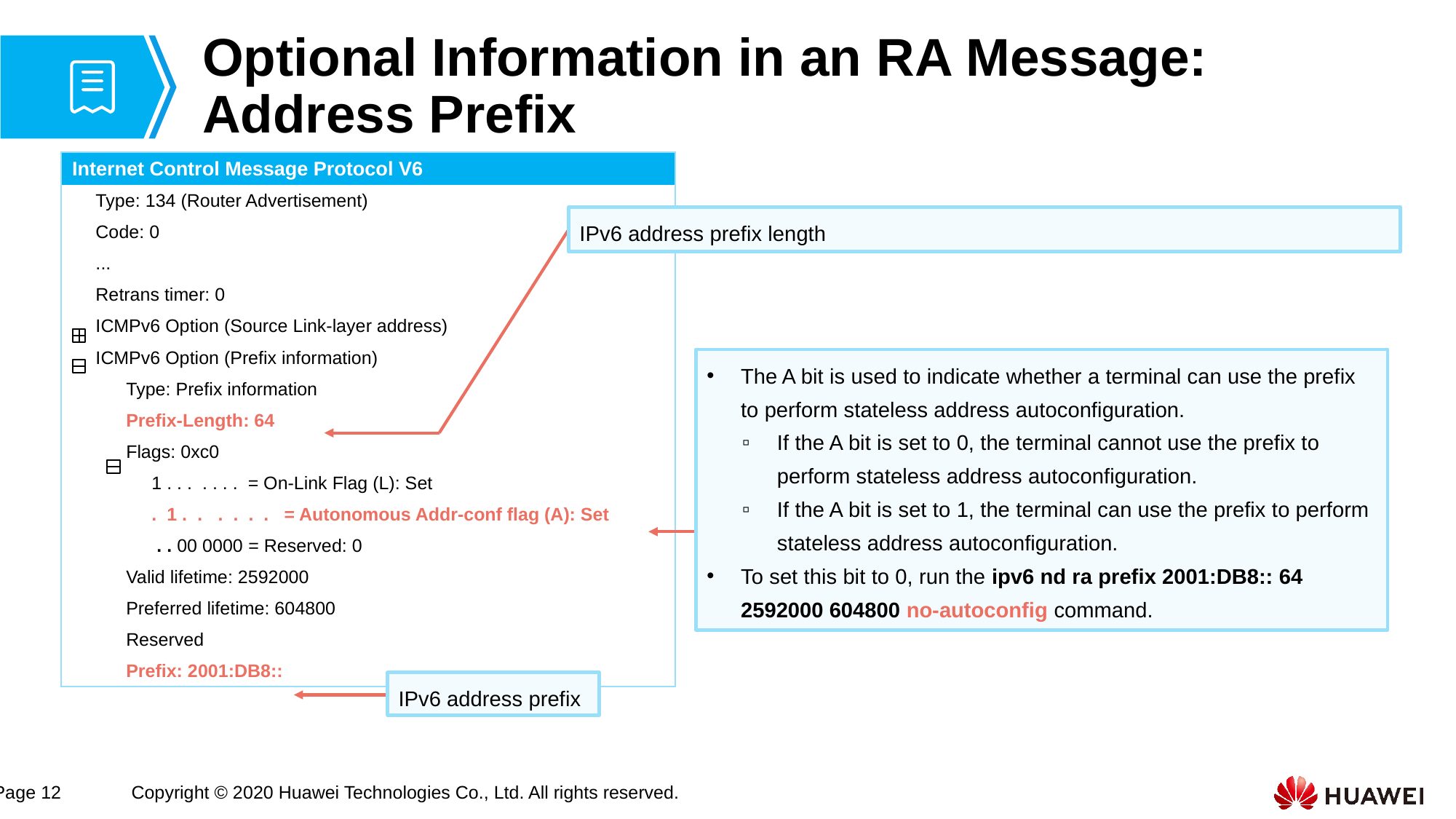

# Optional Information in an RA Message: Address Prefix

| Internet Control Message Protocol V6 |
| --- |
| Type: 134 (Router Advertisement) |
| Code: 0 |
| ... |
| Retrans timer: 0 |
| ICMPv6 Option (Source Link-layer address) |
| ICMPv6 Option (Prefix information) |
| Type: Prefix information |
| Prefix-Length: 64 |
| Flags: 0xc0 |
| 1 . . . . . . . = On-Link Flag (L): Set |
| . 1 . . . . . . = Autonomous Addr-conf flag (A): Set |
| . . 00 0000 = Reserved: 0 |
| Valid lifetime: 2592000 |
| Preferred lifetime: 604800 |
| Reserved |
| Prefix: 2001:DB8:: |
IPv6 address prefix length

The A bit is used to indicate whether a terminal can use the prefix to perform stateless address autoconfiguration.
If the A bit is set to 0, the terminal cannot use the prefix to perform stateless address autoconfiguration.
If the A bit is set to 1, the terminal can use the prefix to perform stateless address autoconfiguration.
To set this bit to 0, run the ipv6 nd ra prefix 2001:DB8:: 64 2592000 604800 no-autoconfig command.

IPv6 address prefix